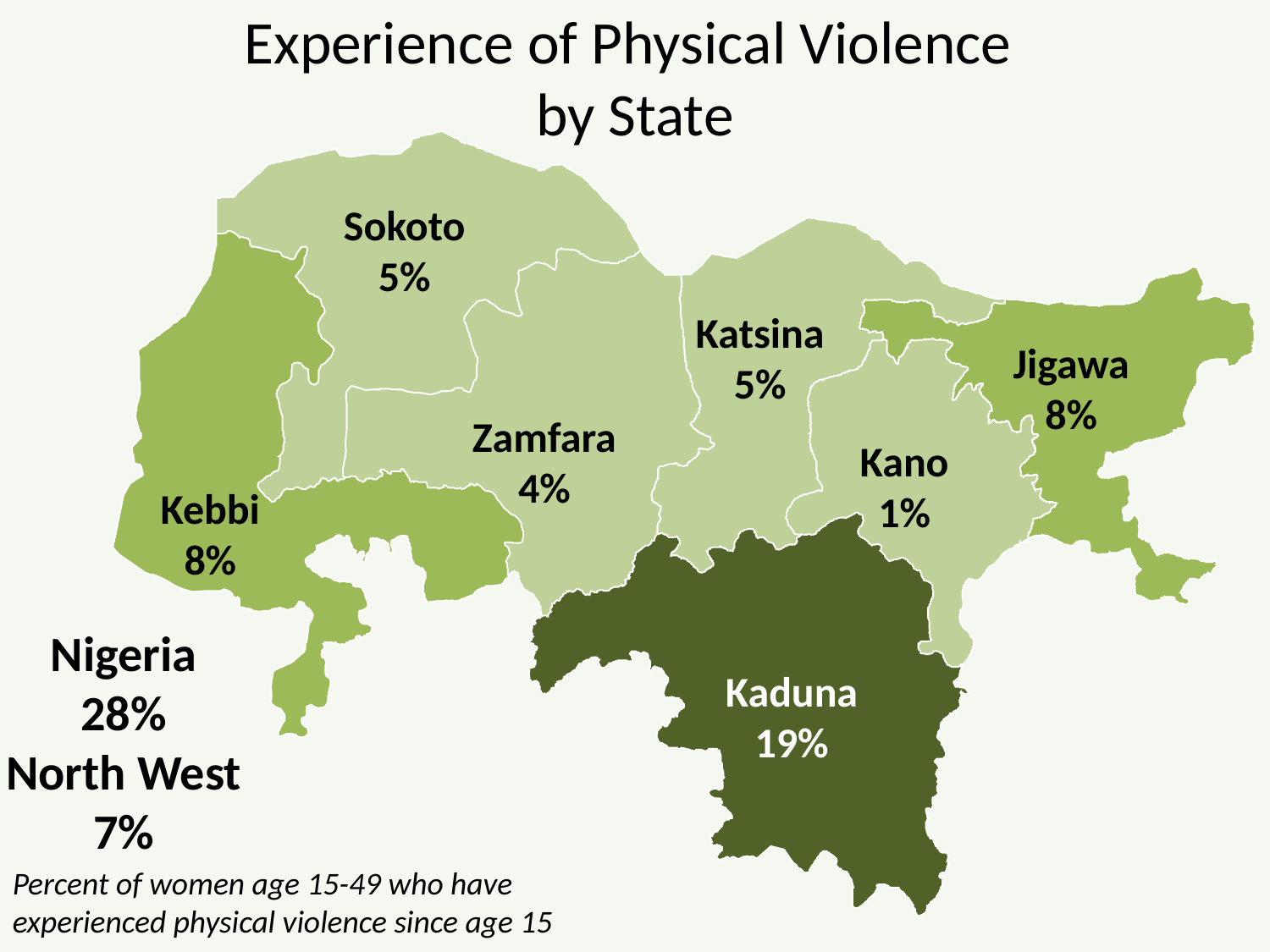

# Experience of Physical Violence by State

Sokoto
5%

Katsina
5%
Niger
48%
Jigawa
8%
Zamfara
4%
Kano
1%
Kebbi
8%
Nigeria
28%
North West
7%
Kaduna
19%
Percent of women age 15-49 who have
experienced physical violence since age 15